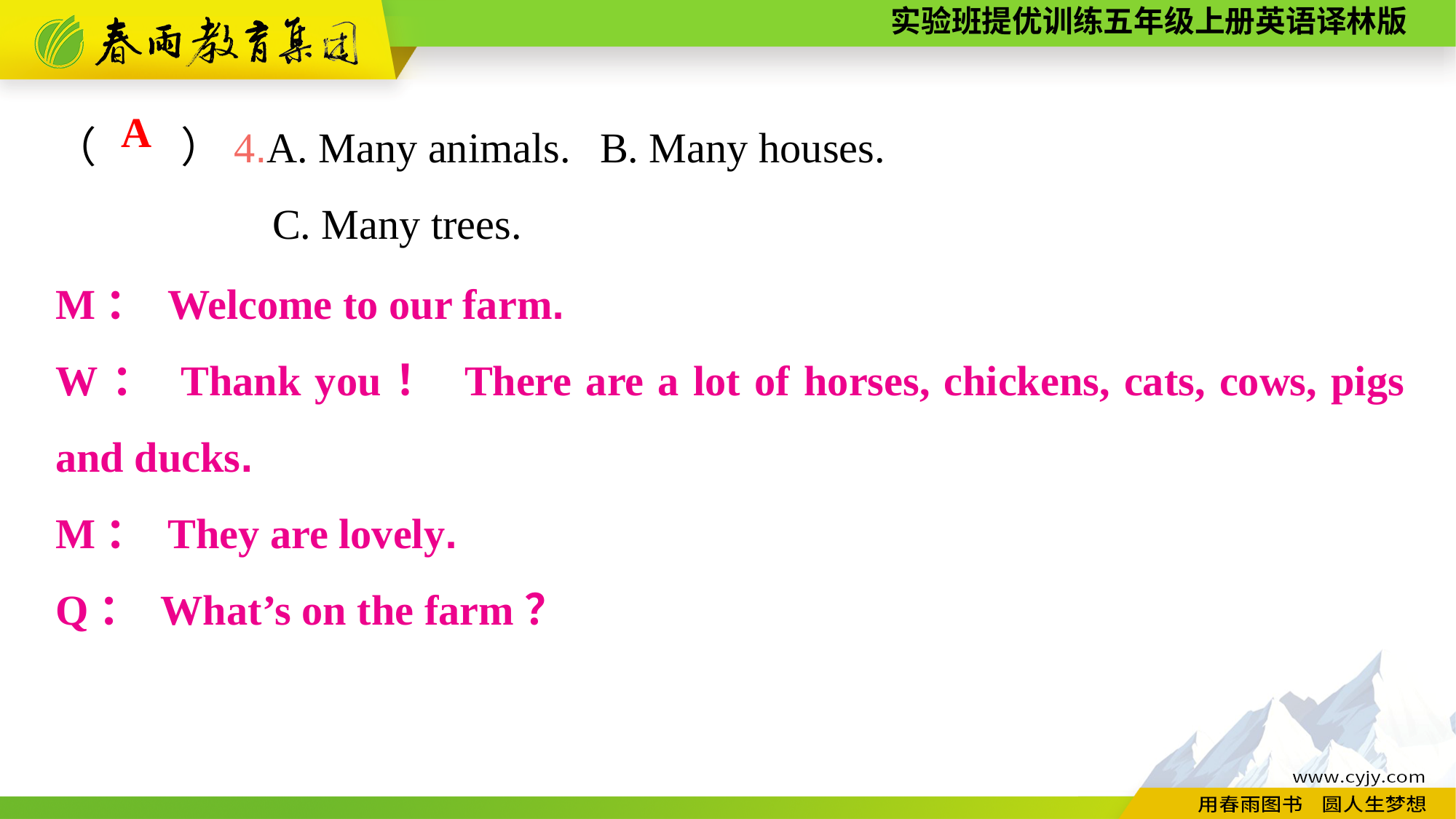

（　　）4.A. Many animals.	B. Many houses.
		C. Many trees.
A
M： Welcome to our farm.
W： Thank you！ There are a lot of horses, chickens, cats, cows, pigs and ducks.
M： They are lovely.
Q： What’s on the farm？